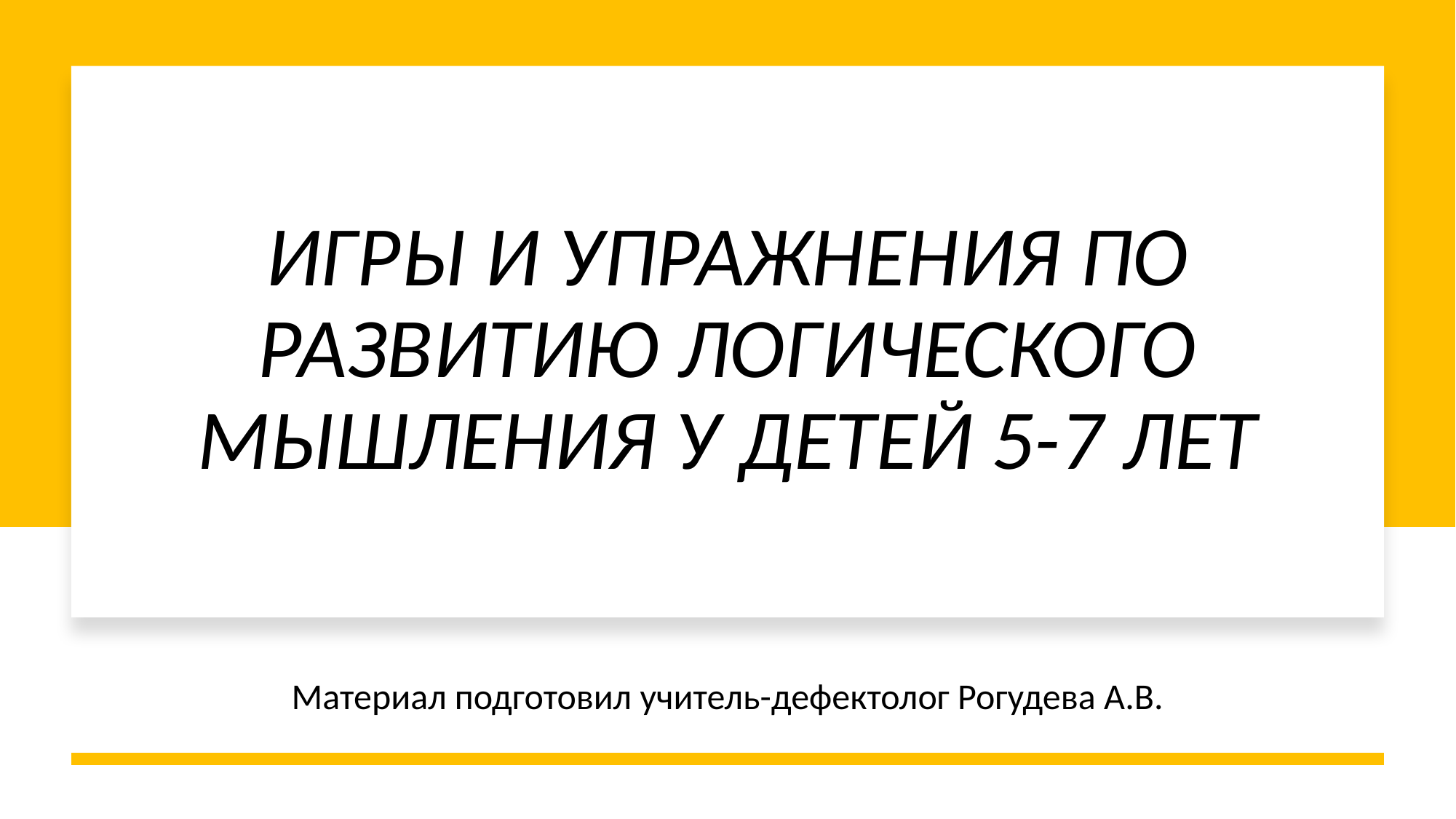

# ИГРЫ И УПРАЖНЕНИЯ ПО РАЗВИТИЮ ЛОГИЧЕСКОГО МЫШЛЕНИЯ У ДЕТЕЙ 5-7 ЛЕТ
Материал подготовил учитель-дефектолог Рогудева А.В.